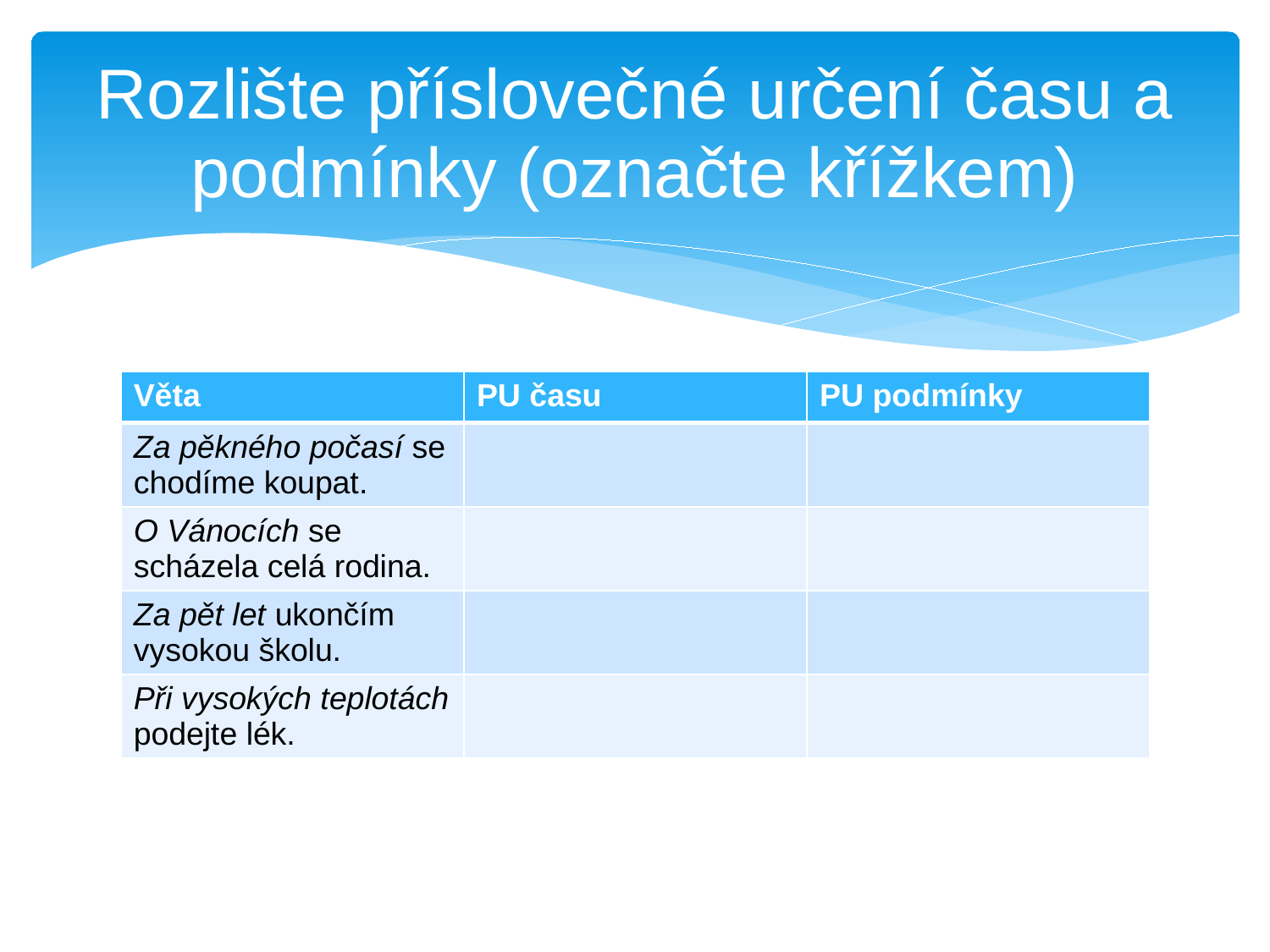

# Rozlište příslovečné určení času a podmínky (označte křížkem)
| Věta | PU času | PU podmínky |
| --- | --- | --- |
| Za pěkného počasí se chodíme koupat. |  |  |
| O Vánocích se scházela celá rodina. |  |  |
| Za pět let ukončím vysokou školu. |  |  |
| Při vysokých teplotách podejte lék. |  |  |